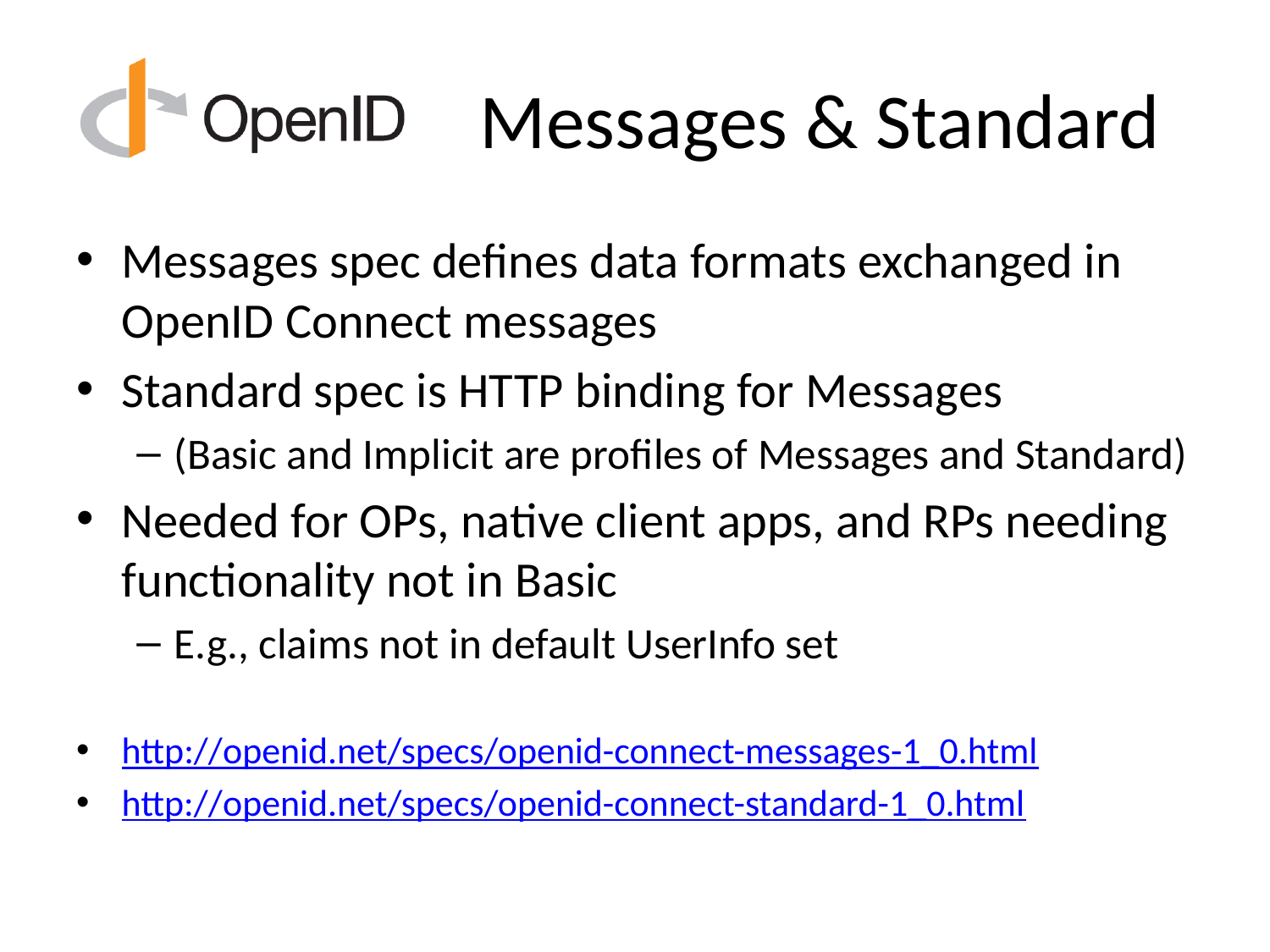

# Messages & Standard
Messages spec defines data formats exchanged in OpenID Connect messages
Standard spec is HTTP binding for Messages
(Basic and Implicit are profiles of Messages and Standard)
Needed for OPs, native client apps, and RPs needing functionality not in Basic
E.g., claims not in default UserInfo set

http://openid.net/specs/openid-connect-messages-1_0.html
http://openid.net/specs/openid-connect-standard-1_0.html